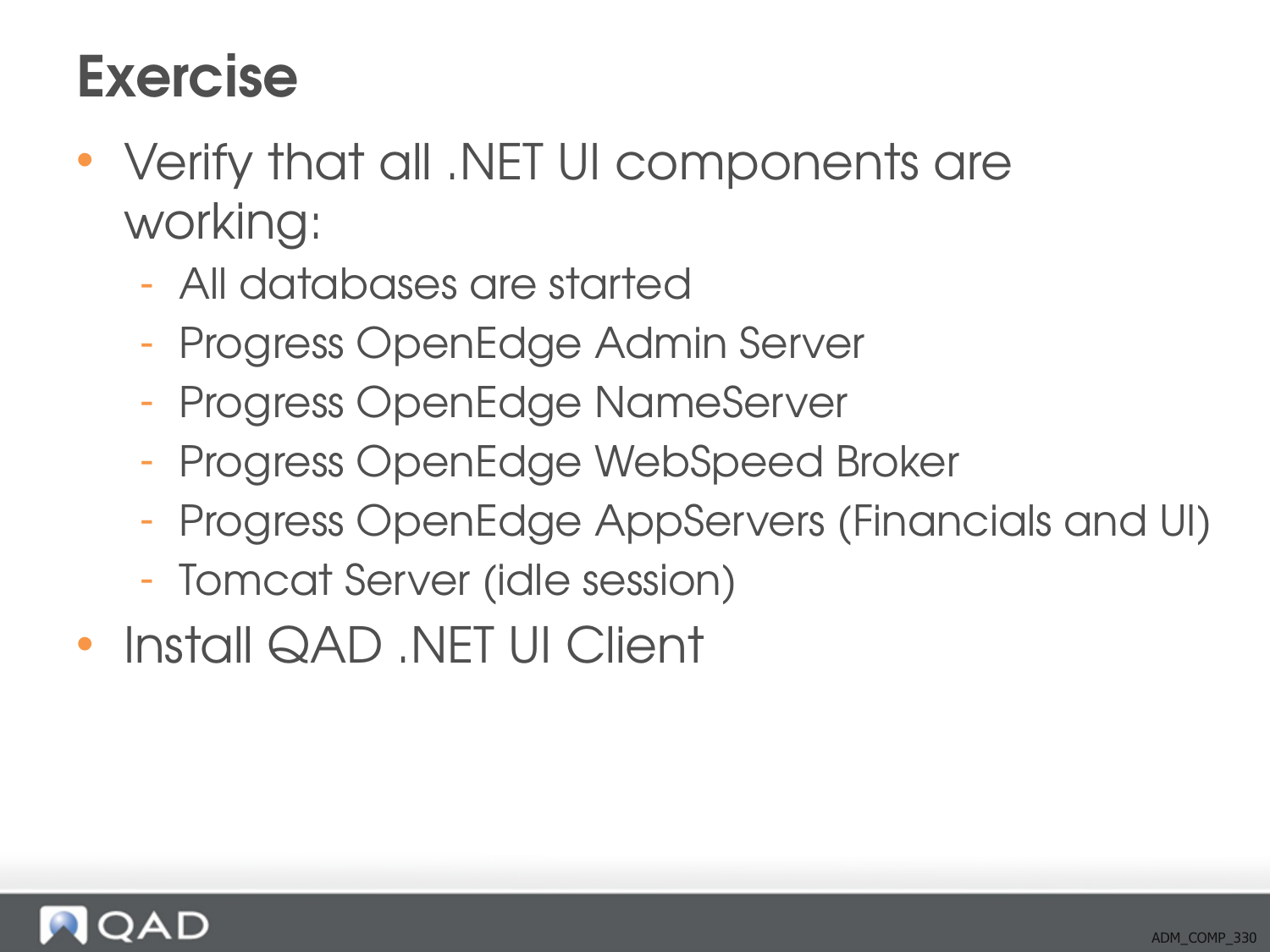

# Exercise
Verify that all .NET UI components are working:
All databases are started
Progress OpenEdge Admin Server
Progress OpenEdge NameServer
Progress OpenEdge WebSpeed Broker
Progress OpenEdge AppServers (Financials and UI)
Tomcat Server (idle session)
Install QAD .NET UI Client
ADM_COMP_330